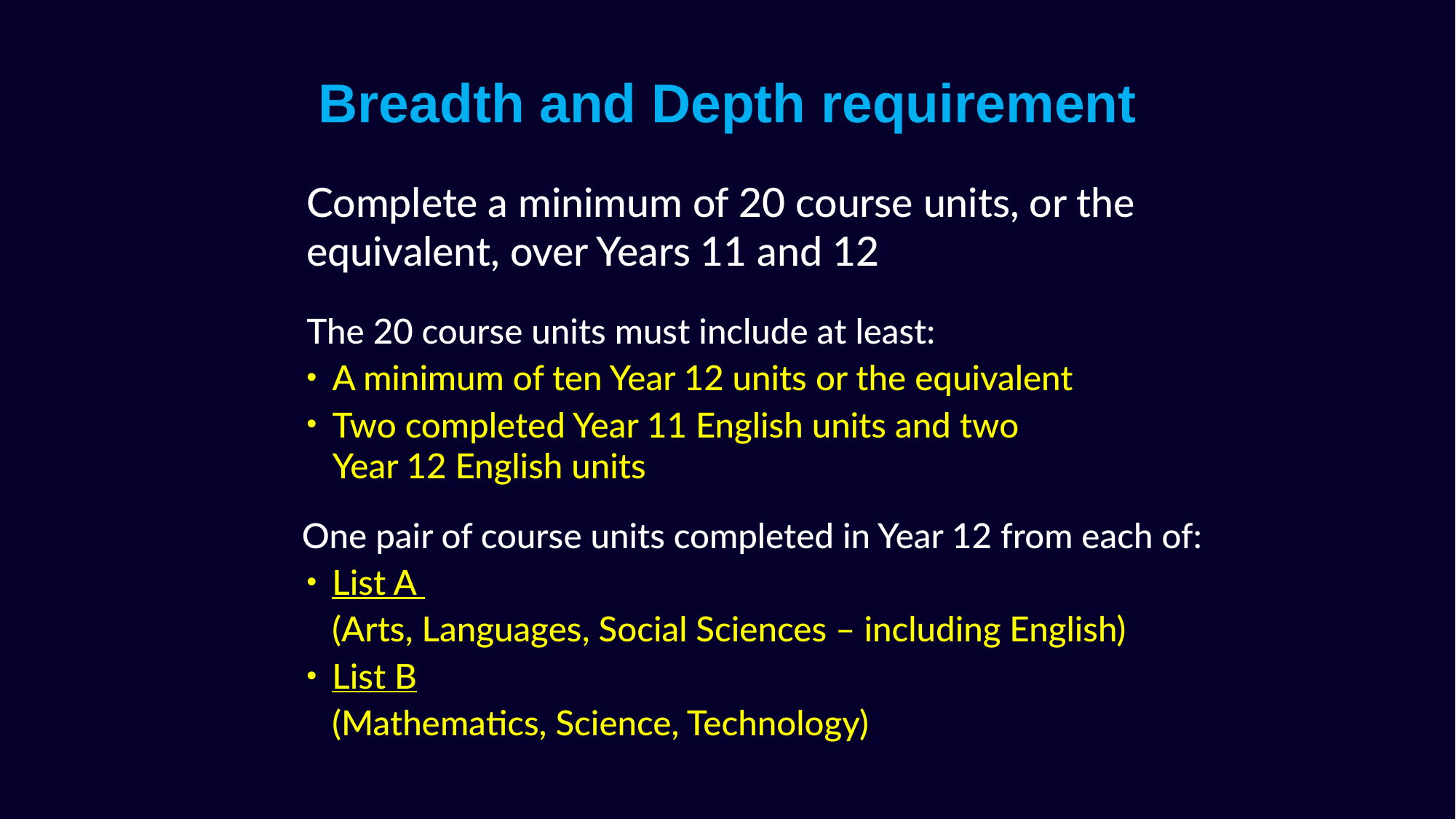

# Breadth and Depth requirement

Complete a minimum of 20 course units, or the equivalent, over Years 11 and 12

The 20 course units must include at least:
A minimum of ten Year 12 units or the equivalent
Two completed Year 11 English units and two
Year 12 English units

One pair of course units completed in Year 12 from each of:
List A
	(Arts, Languages, Social Sciences – including English)
List B
	(Mathematics, Science, Technology)